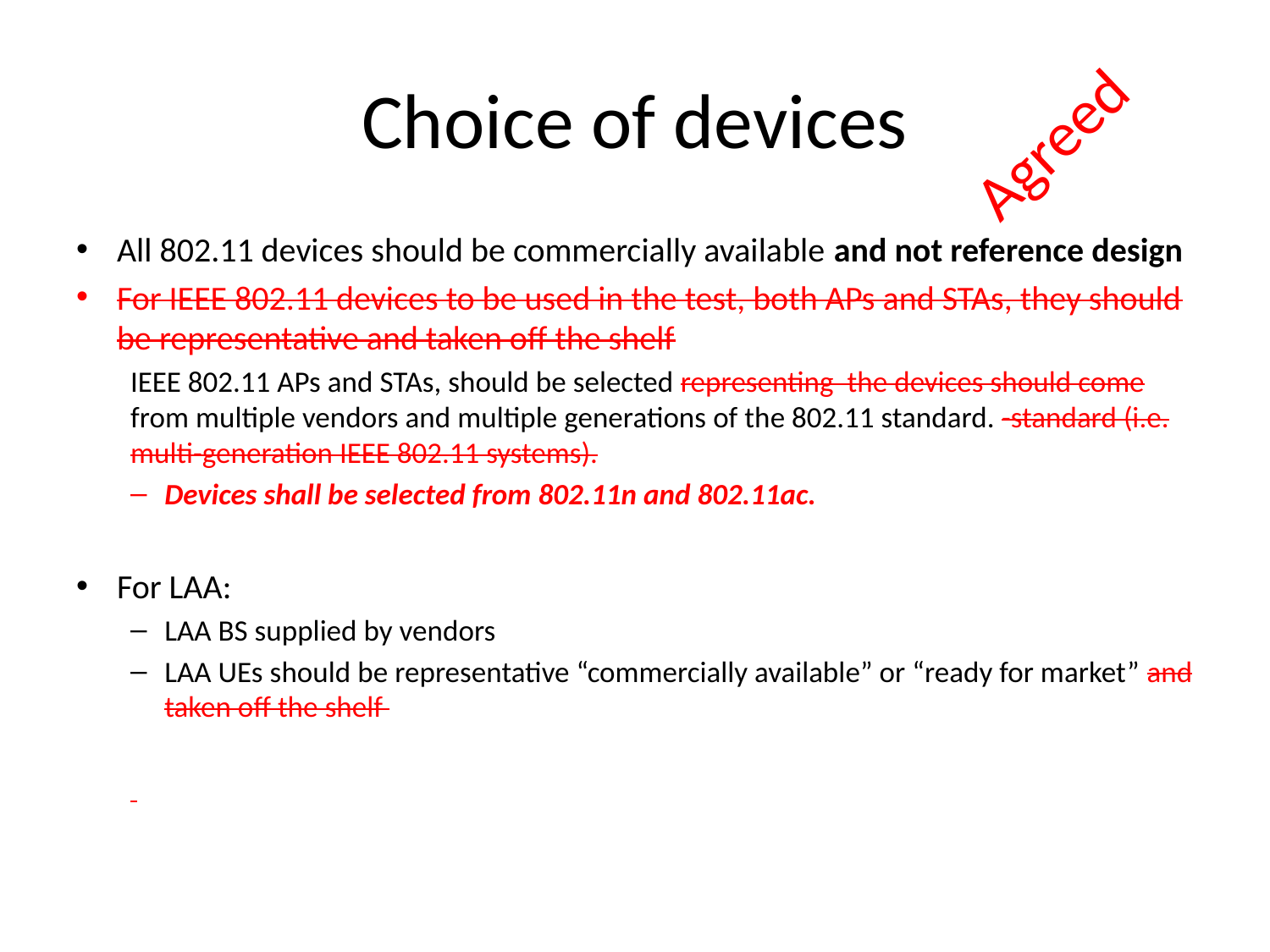

# Choice of devices
Agreed
All 802.11 devices should be commercially available and not reference design
For IEEE 802.11 devices to be used in the test, both APs and STAs, they should be representative and taken off the shelf
IEEE 802.11 APs and STAs, should be selected representing  the devices should come from multiple vendors and multiple generations of the 802.11 standard. -standard (i.e. multi-generation IEEE 802.11 systems).
Devices shall be selected from 802.11n and 802.11ac.

For LAA:
LAA BS supplied by vendors
LAA UEs should be representative “commercially available” or “ready for market” and taken off the shelf